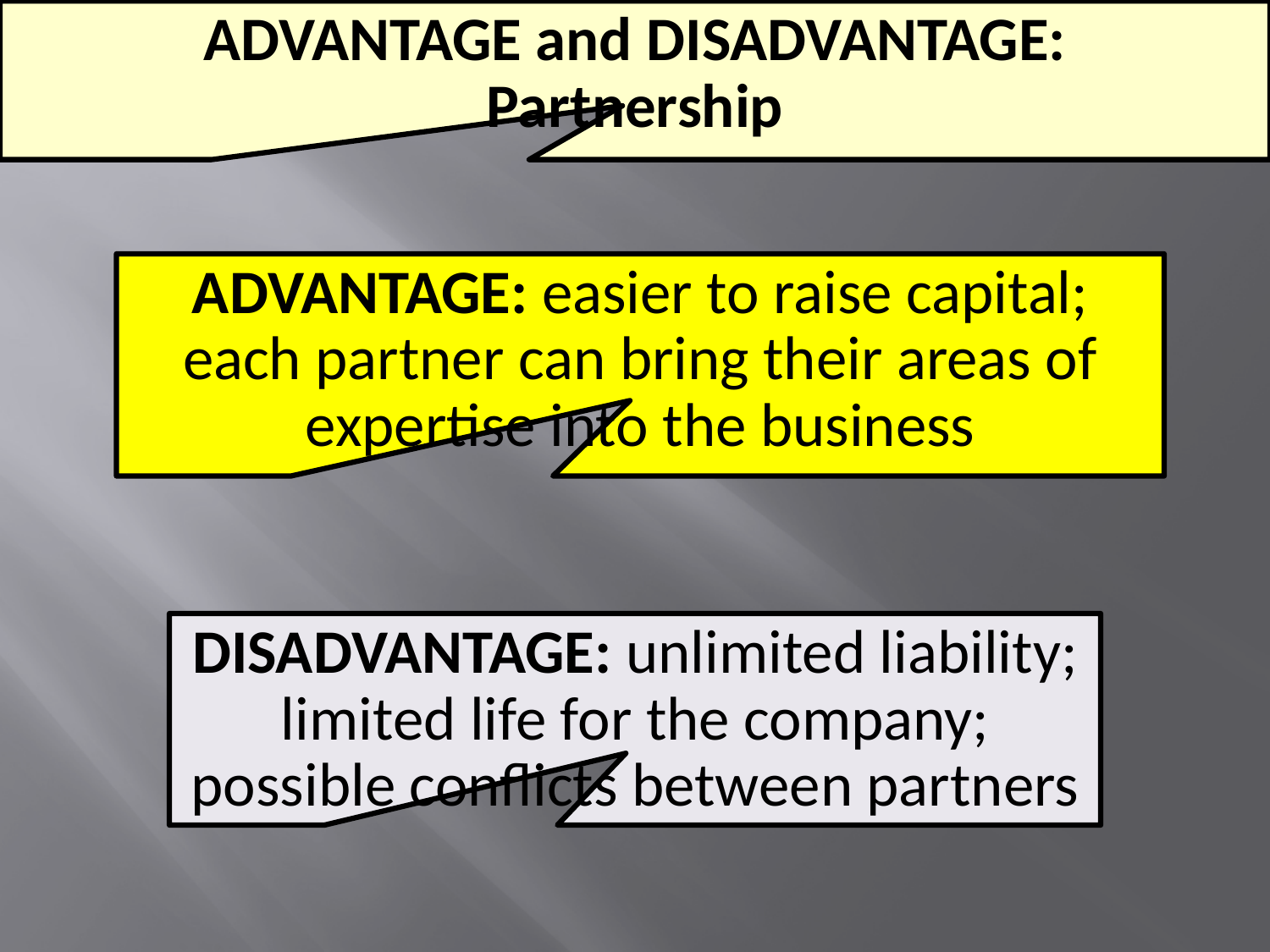

ADVANTAGE and DISADVANTAGE:
Partnership
ADVANTAGE: easier to raise capital; each partner can bring their areas of expertise into the business
DISADVANTAGE: unlimited liability; limited life for the company; possible conflicts between partners